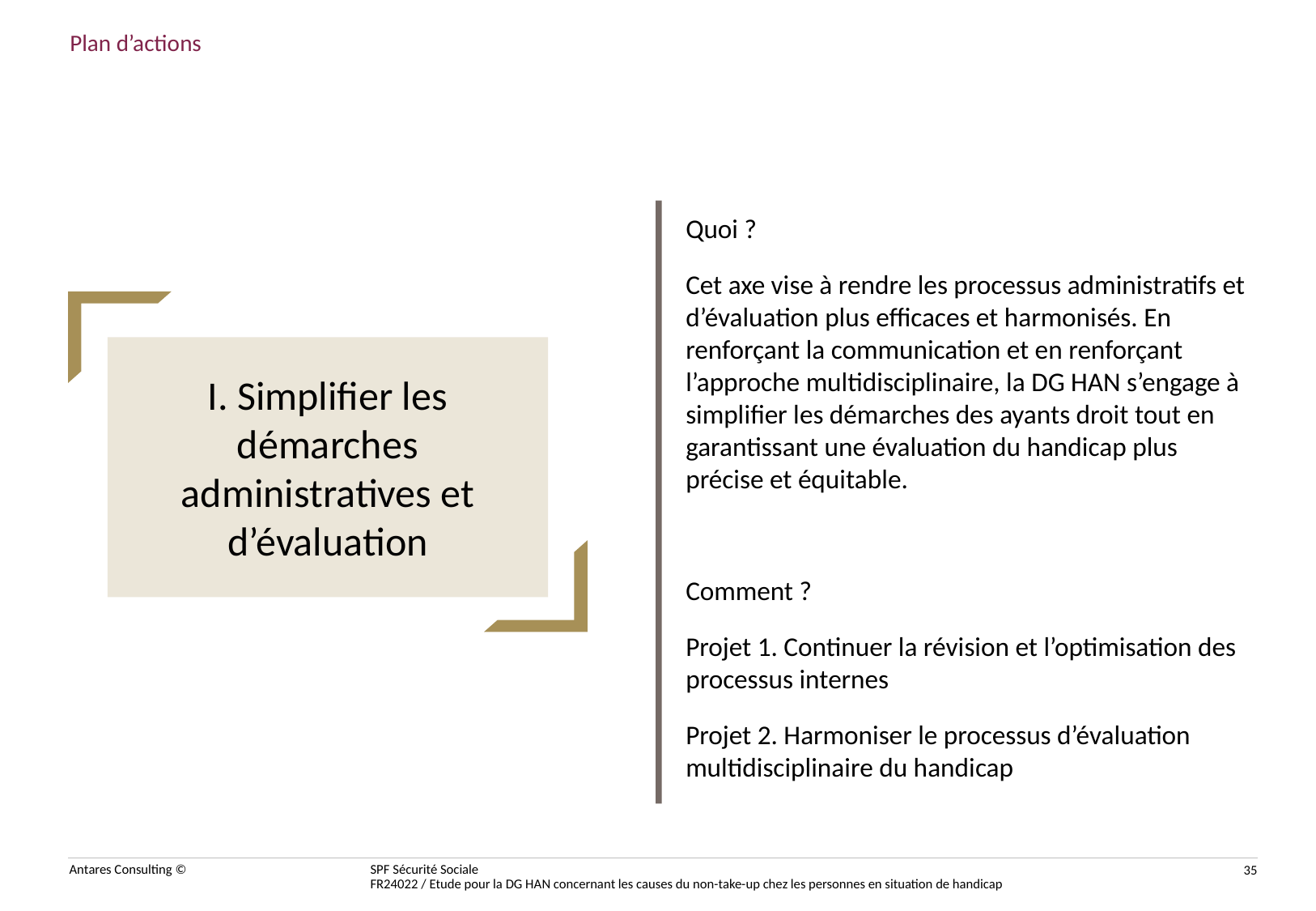

Plan d’actions

Quoi ?
Cet axe vise à rendre les processus administratifs et d’évaluation plus efficaces et harmonisés. En renforçant la communication et en renforçant l’approche multidisciplinaire, la DG HAN s’engage à simplifier les démarches des ayants droit tout en garantissant une évaluation du handicap plus précise et équitable.

Comment ?
Projet 1. Continuer la révision et l’optimisation des processus internes
Projet 2. Harmoniser le processus d’évaluation multidisciplinaire du handicap

I. Simplifier les démarches administratives et d’évaluation